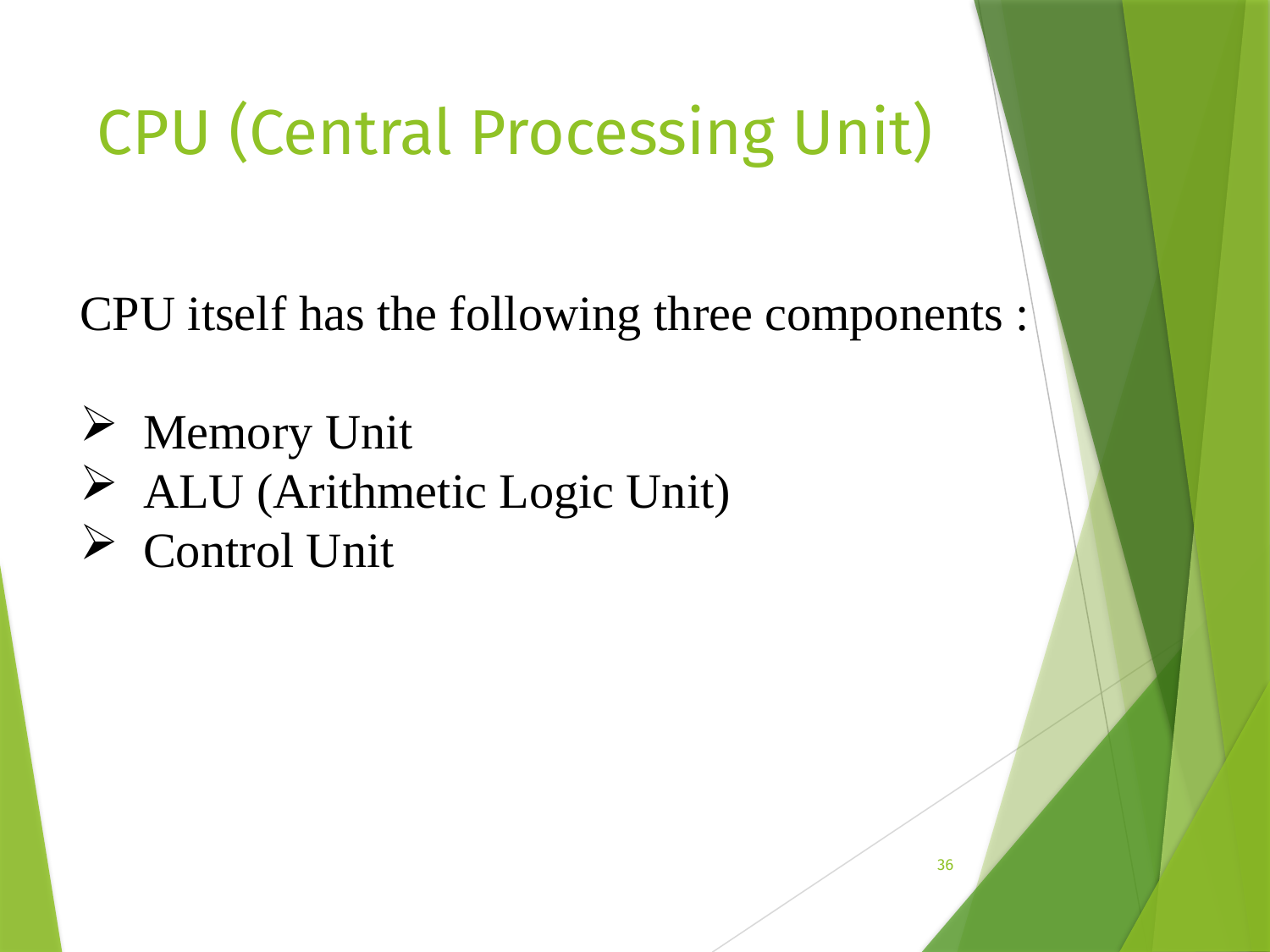

# CPU (Central Processing Unit)
CPU itself has the following three components :

Memory Unit
ALU (Arithmetic Logic Unit)
Control Unit
36